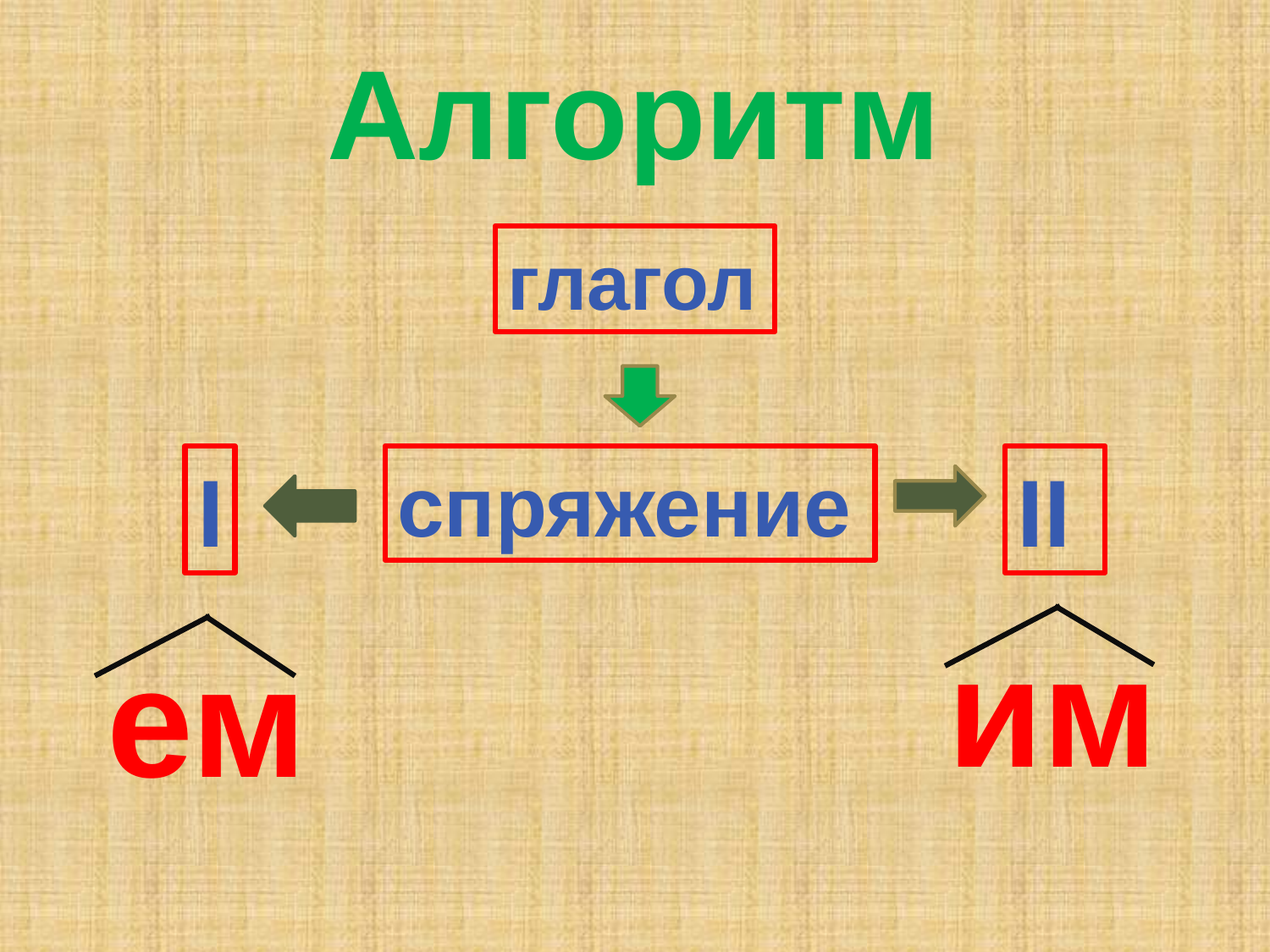

Алгоритм
глагол

I
спряжение
II

им
ем